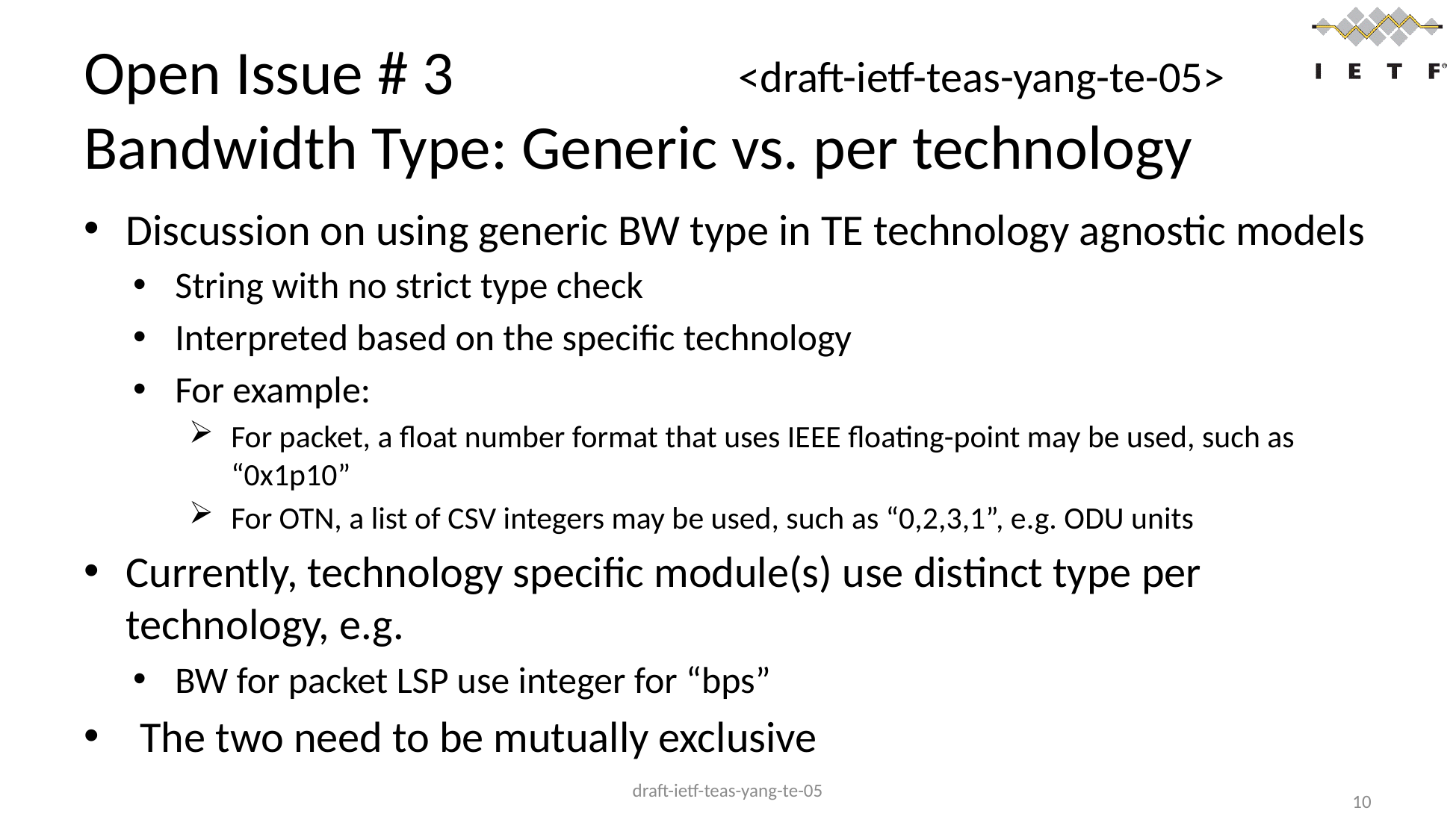

# Open Issue # 3 Bandwidth Type: Generic vs. per technology
<draft-ietf-teas-yang-te-05>
Discussion on using generic BW type in TE technology agnostic models
String with no strict type check
Interpreted based on the specific technology
For example:
For packet, a float number format that uses IEEE floating-point may be used, such as “0x1p10”
For OTN, a list of CSV integers may be used, such as “0,2,3,1”, e.g. ODU units
Currently, technology specific module(s) use distinct type per technology, e.g.
BW for packet LSP use integer for “bps”
The two need to be mutually exclusive
draft-ietf-teas-yang-te-05

10